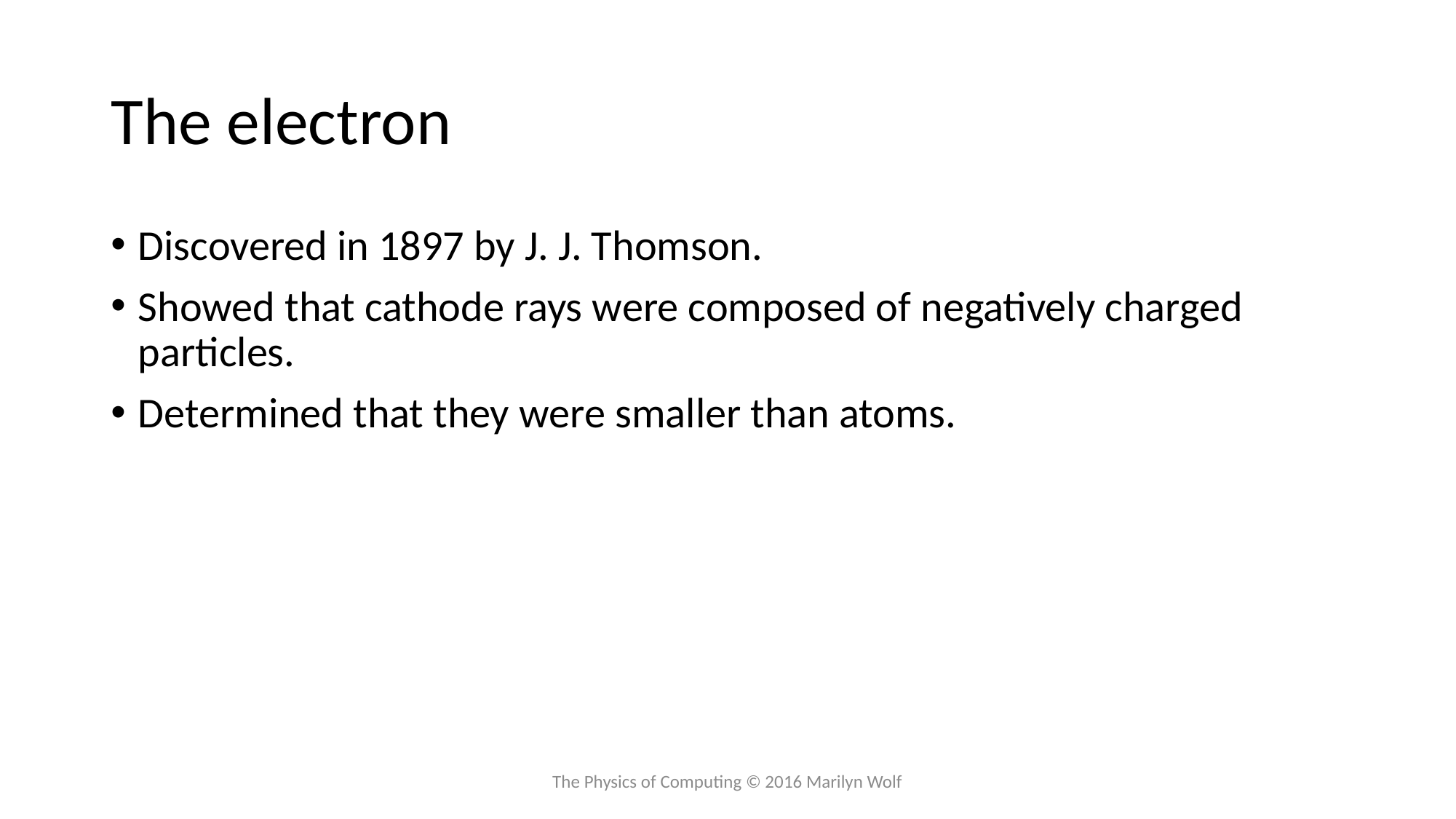

# The electron
Discovered in 1897 by J. J. Thomson.
Showed that cathode rays were composed of negatively charged particles.
Determined that they were smaller than atoms.
The Physics of Computing © 2016 Marilyn Wolf